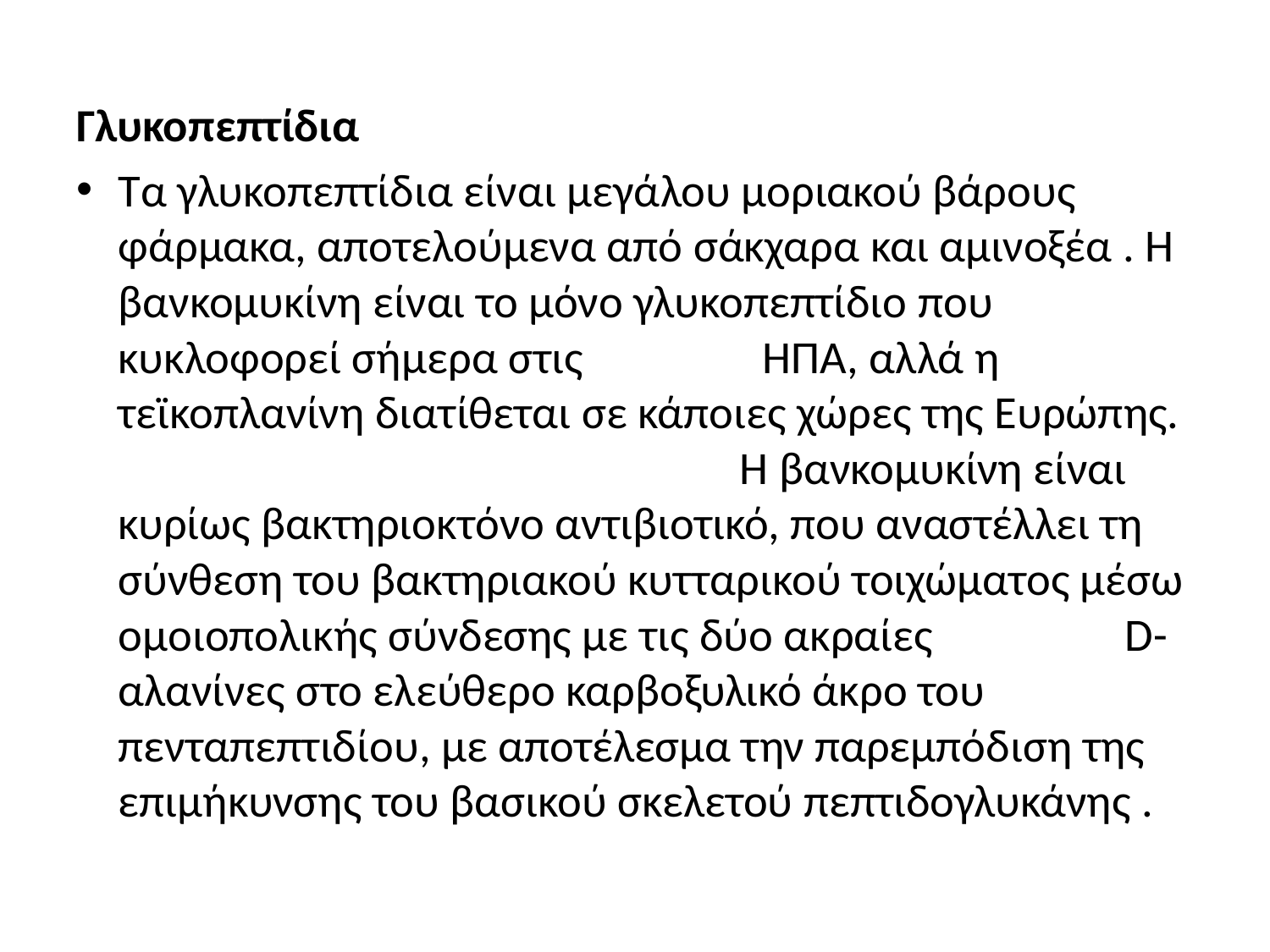

Γλυκοπεπτίδια
Τα γλυκοπεπτίδια είναι μεγάλου μοριακού βάρους φάρμακα, αποτελούμενα από σάκχαρα και αμινοξέα . Η βανκομυκίνη είναι το μόνο γλυκοπεπτίδιο που κυκλοφορεί σήμερα στις                 ΗΠΑ, αλλά η τεϊκοπλανίνη διατίθεται σε κάποιες χώρες της Ευρώπης.                                                             Η βανκομυκίνη είναι κυρίως βακτηριοκτόνο αντιβιοτικό, που αναστέλλει τη σύνθεση του βακτηριακού κυτταρικού τοιχώματος μέσω ομοιοπολικής σύνδεσης με τις δύο ακραίες                  D-αλανίνες στο ελεύθερο καρβοξυλικό άκρο του πενταπεπτιδίου, με αποτέλεσμα την παρεμπόδιση της επιμήκυνσης του βασικού σκελετού πεπτιδογλυκάνης .